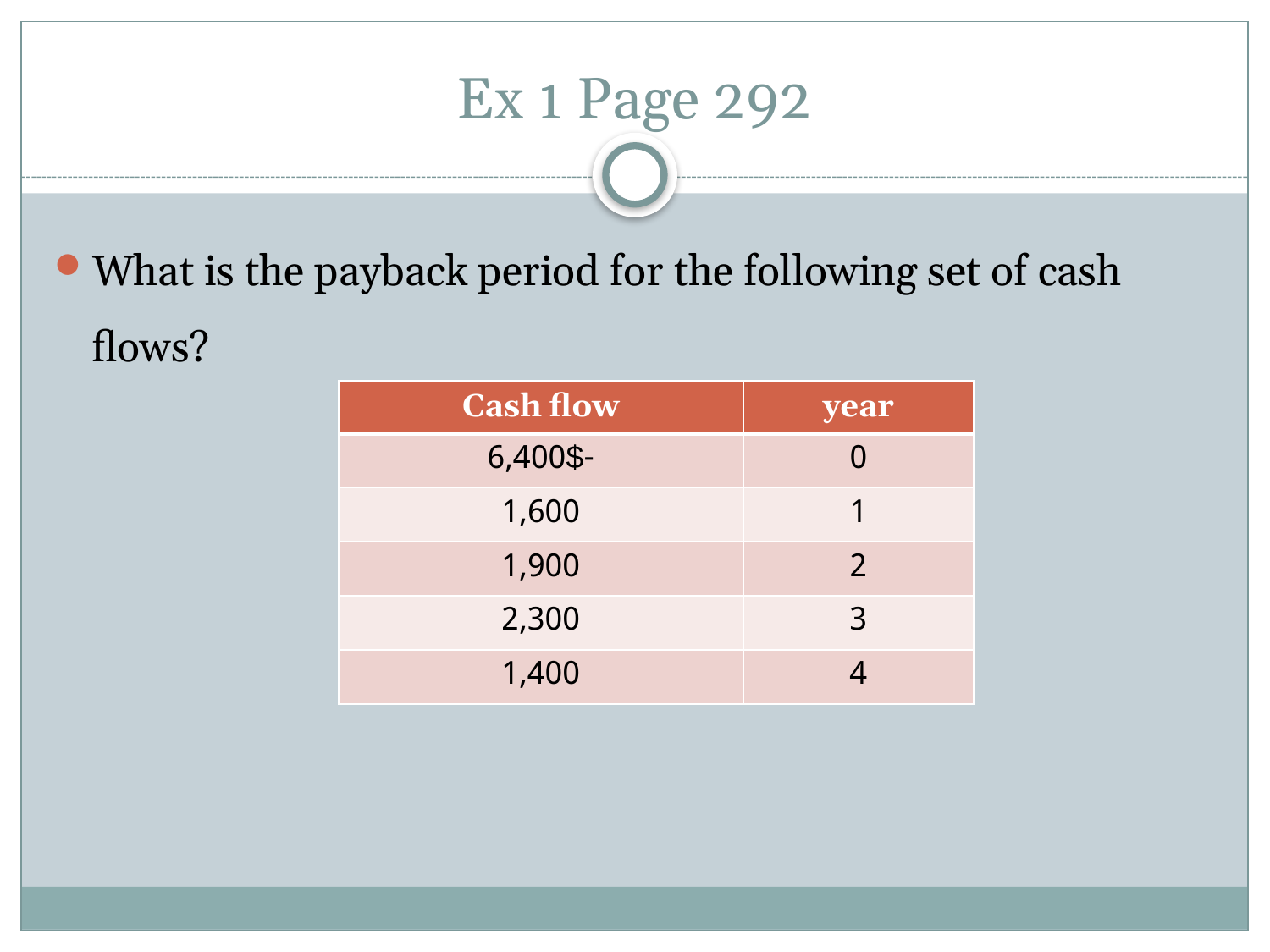

# Ex 1 Page 292
What is the payback period for the following set of cash flows?

| Cash flow | year |
| --- | --- |
| -6,400$ | 0 |
| 1,600 | 1 |
| 1,900 | 2 |
| 2,300 | 3 |
| 1,400 | 4 |